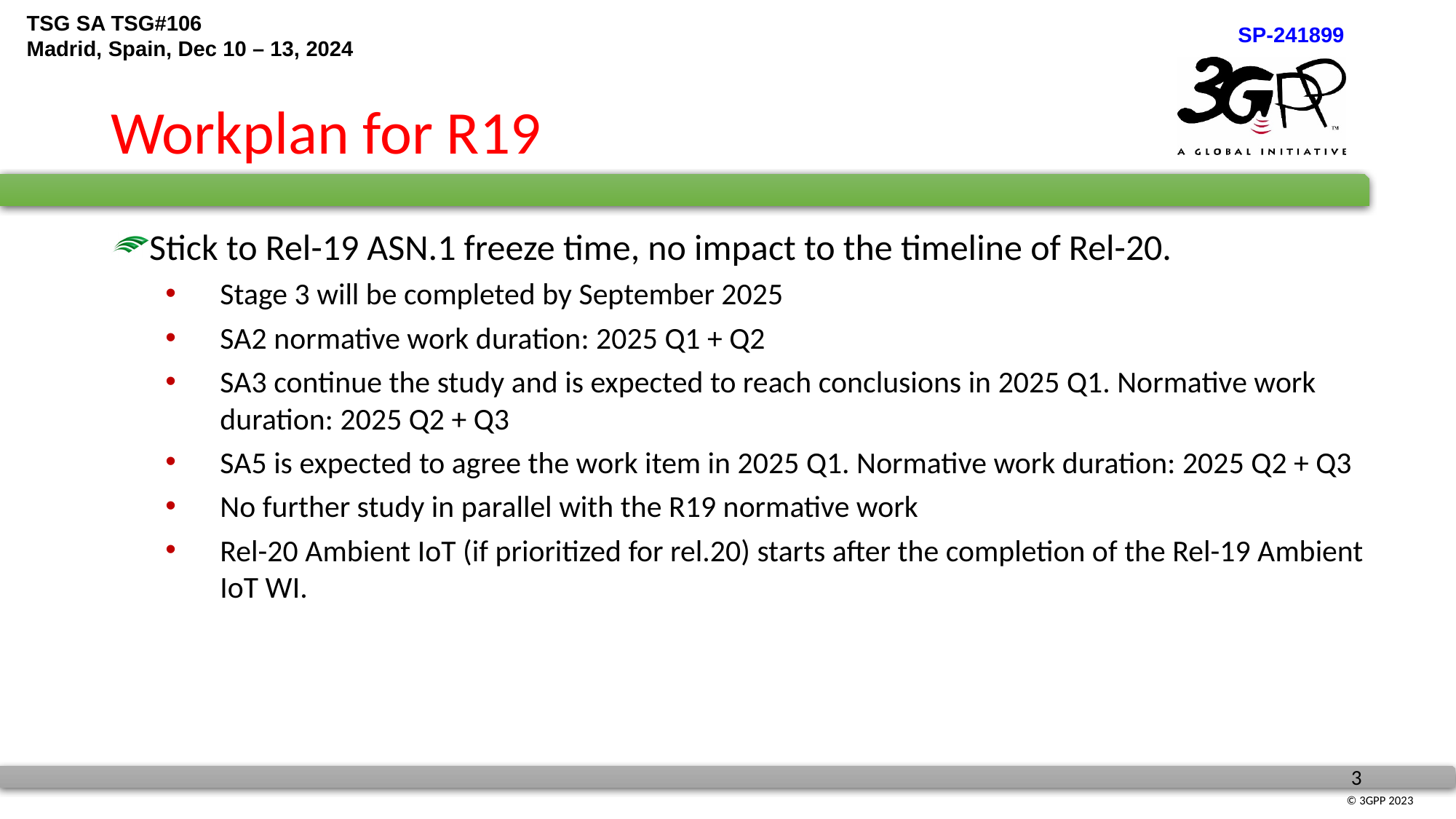

# Workplan for R19
Stick to Rel-19 ASN.1 freeze time, no impact to the timeline of Rel-20.
Stage 3 will be completed by September 2025
SA2 normative work duration: 2025 Q1 + Q2
SA3 continue the study and is expected to reach conclusions in 2025 Q1. Normative work duration: 2025 Q2 + Q3
SA5 is expected to agree the work item in 2025 Q1. Normative work duration: 2025 Q2 + Q3
No further study in parallel with the R19 normative work
Rel-20 Ambient IoT (if prioritized for rel.20) starts after the completion of the Rel-19 Ambient IoT WI.